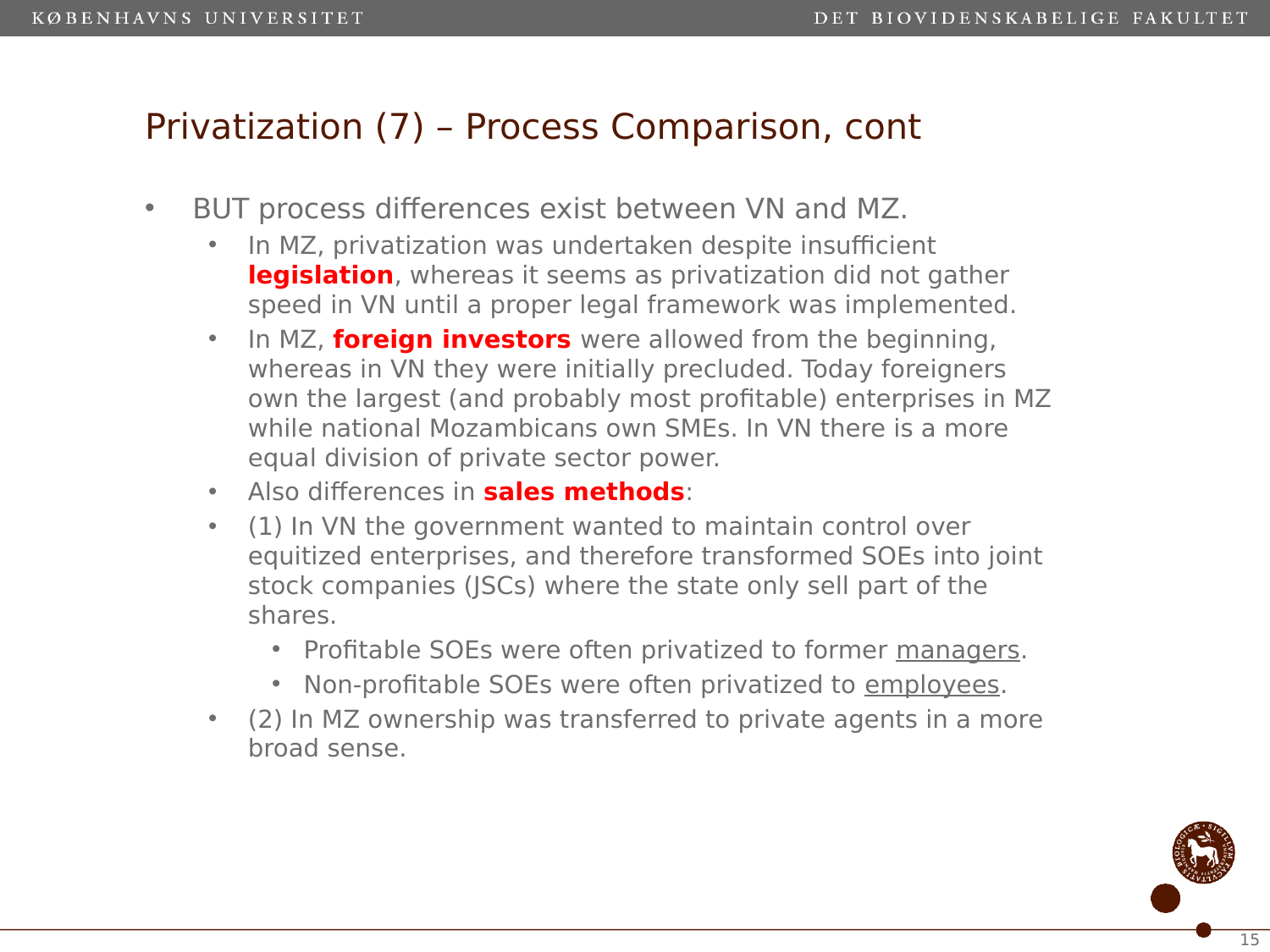

# Privatization (7) – Process Comparison, cont
BUT process differences exist between VN and MZ.
In MZ, privatization was undertaken despite insufficient legislation, whereas it seems as privatization did not gather speed in VN until a proper legal framework was implemented.
In MZ, foreign investors were allowed from the beginning, whereas in VN they were initially precluded. Today foreigners own the largest (and probably most profitable) enterprises in MZ while national Mozambicans own SMEs. In VN there is a more equal division of private sector power.
Also differences in sales methods:
(1) In VN the government wanted to maintain control over equitized enterprises, and therefore transformed SOEs into joint stock companies (JSCs) where the state only sell part of the shares.
Profitable SOEs were often privatized to former managers.
Non-profitable SOEs were often privatized to employees.
(2) In MZ ownership was transferred to private agents in a more broad sense.